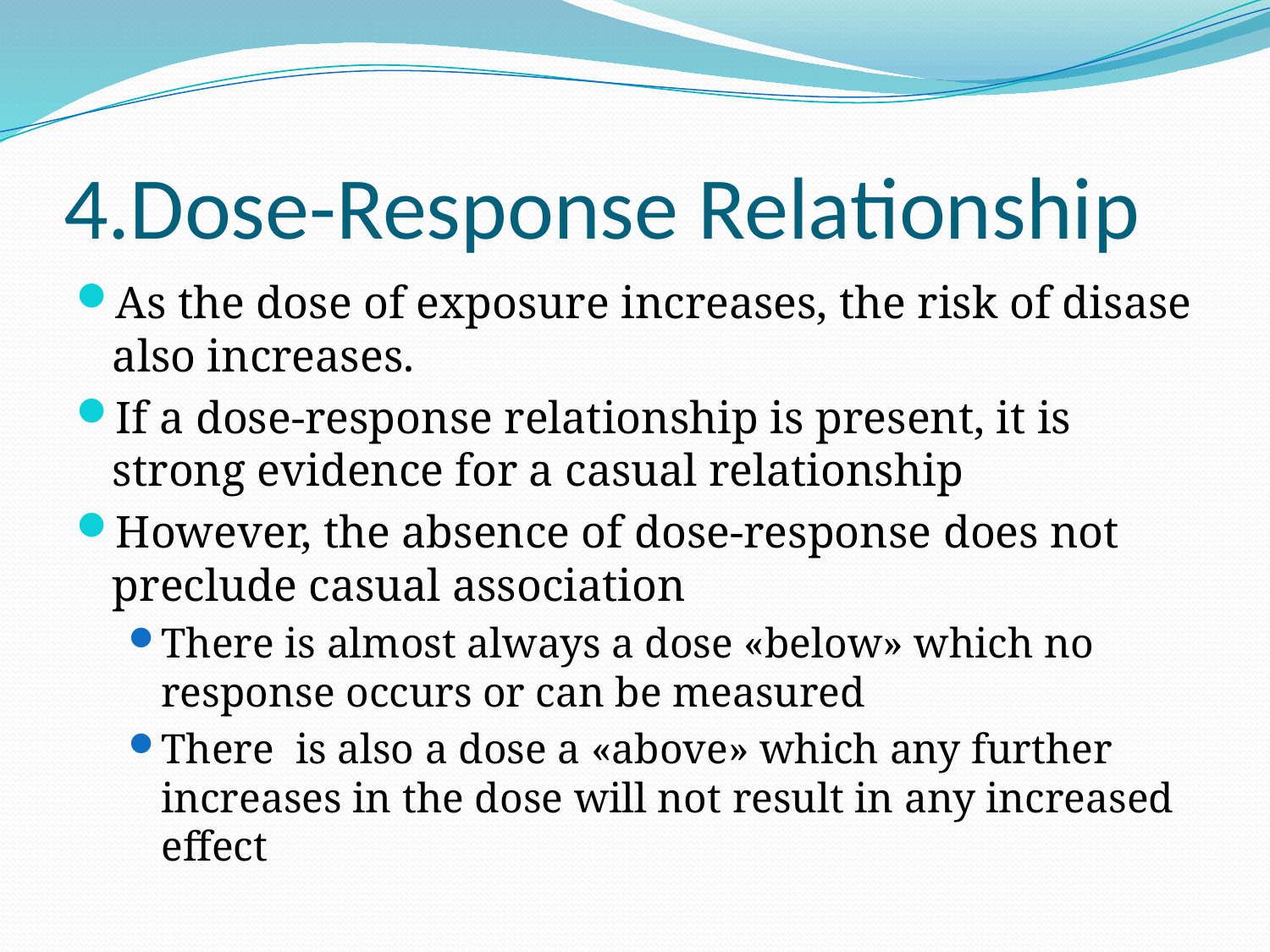

# 4.Dose-Response Relationship
As the dose of exposure increases, the risk of disase also increases.
If a dose-response relationship is present, it is strong evidence for a casual relationship
However, the absence of dose-response does not preclude casual association
There is almost always a dose «below» which no response occurs or can be measured
There  is also a dose a «above» which any further increases in the dose will not result in any increased effect